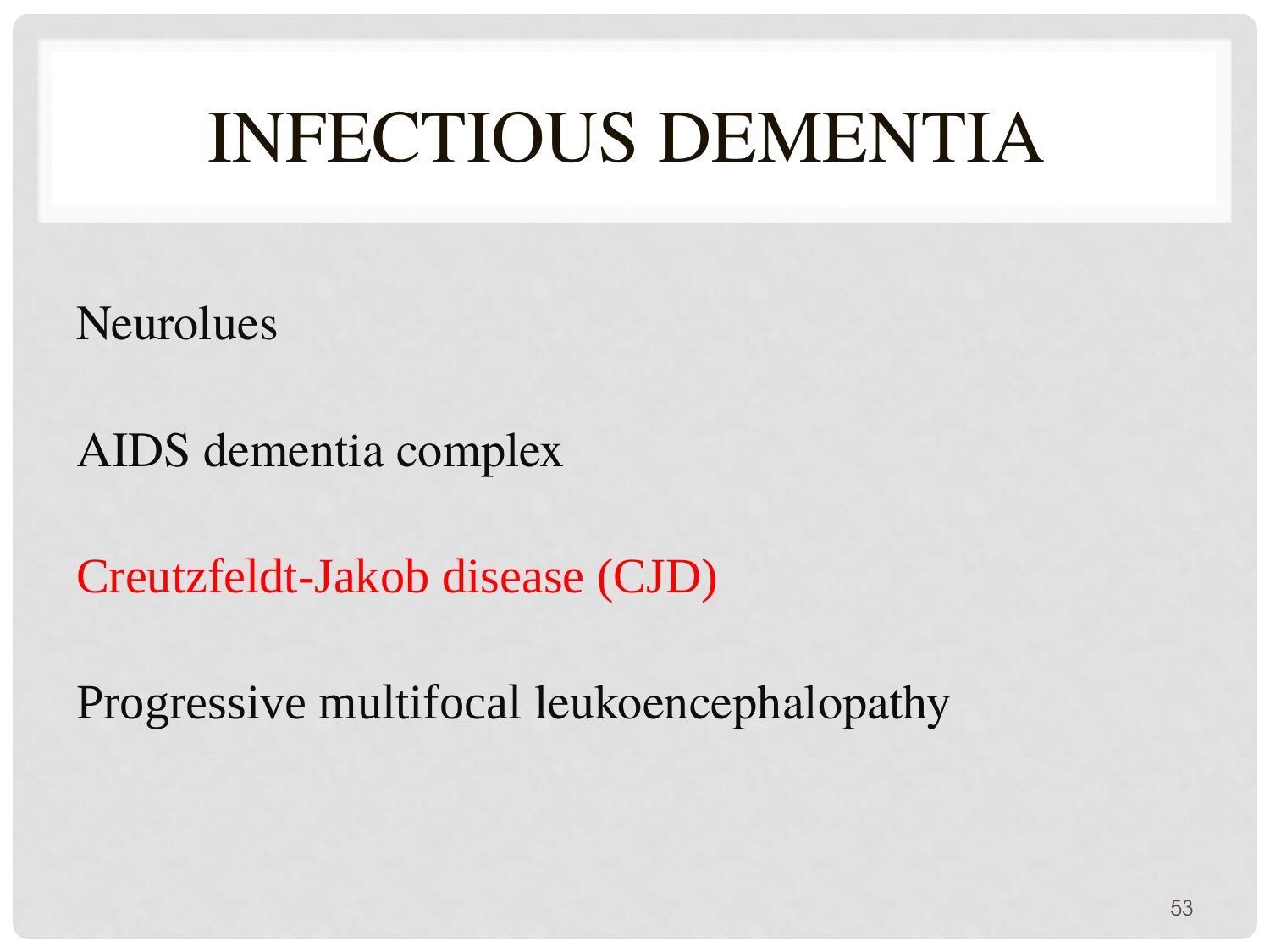

# INFECTIOUS DEMENTIA

Neurolues

AIDS dementia complex

Creutzfeldt-Jakob disease (CJD)

Progressive multifocal leukoencephalopathy
53